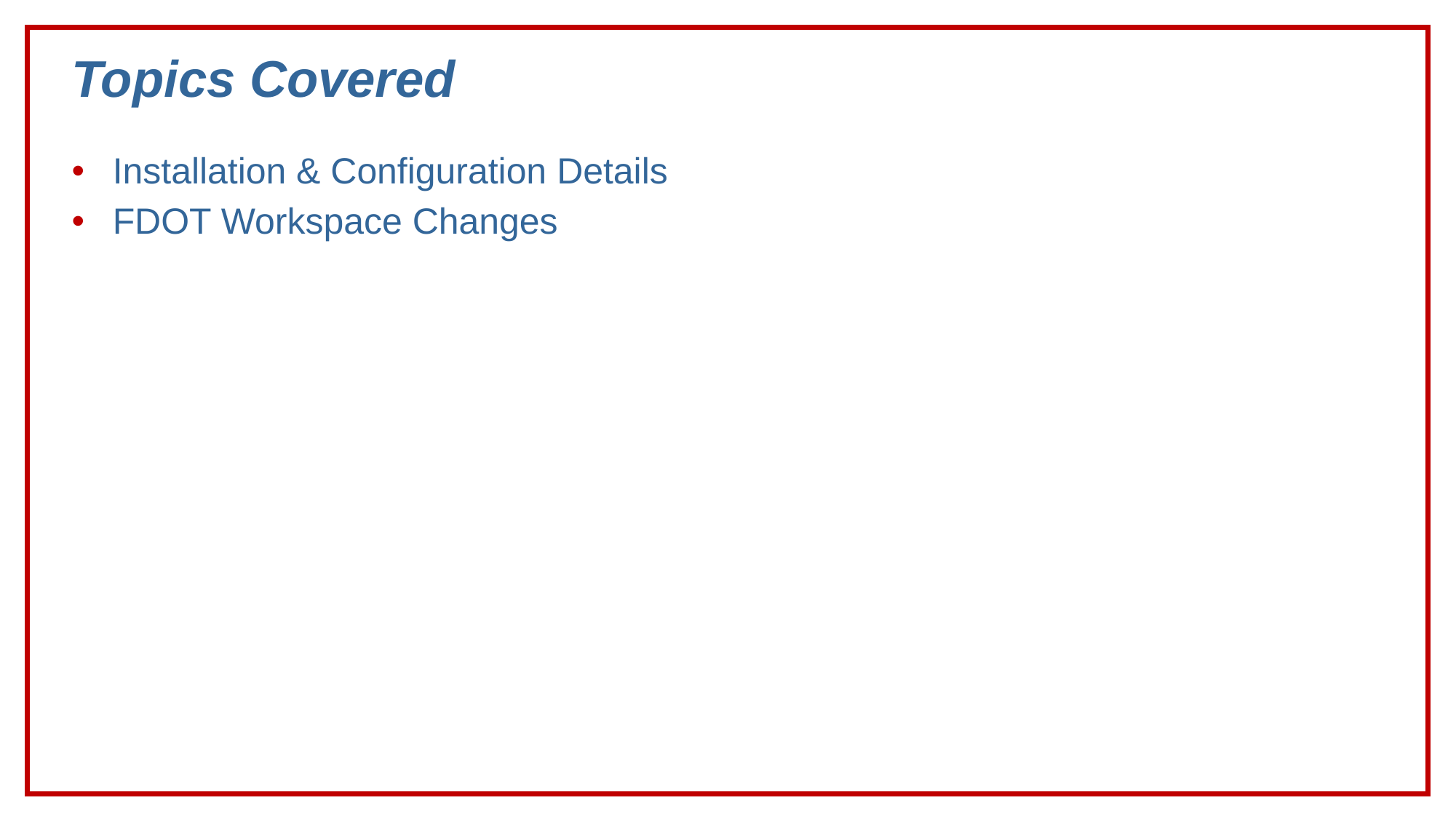

# Topics Covered
Installation & Configuration Details
FDOT Workspace Changes